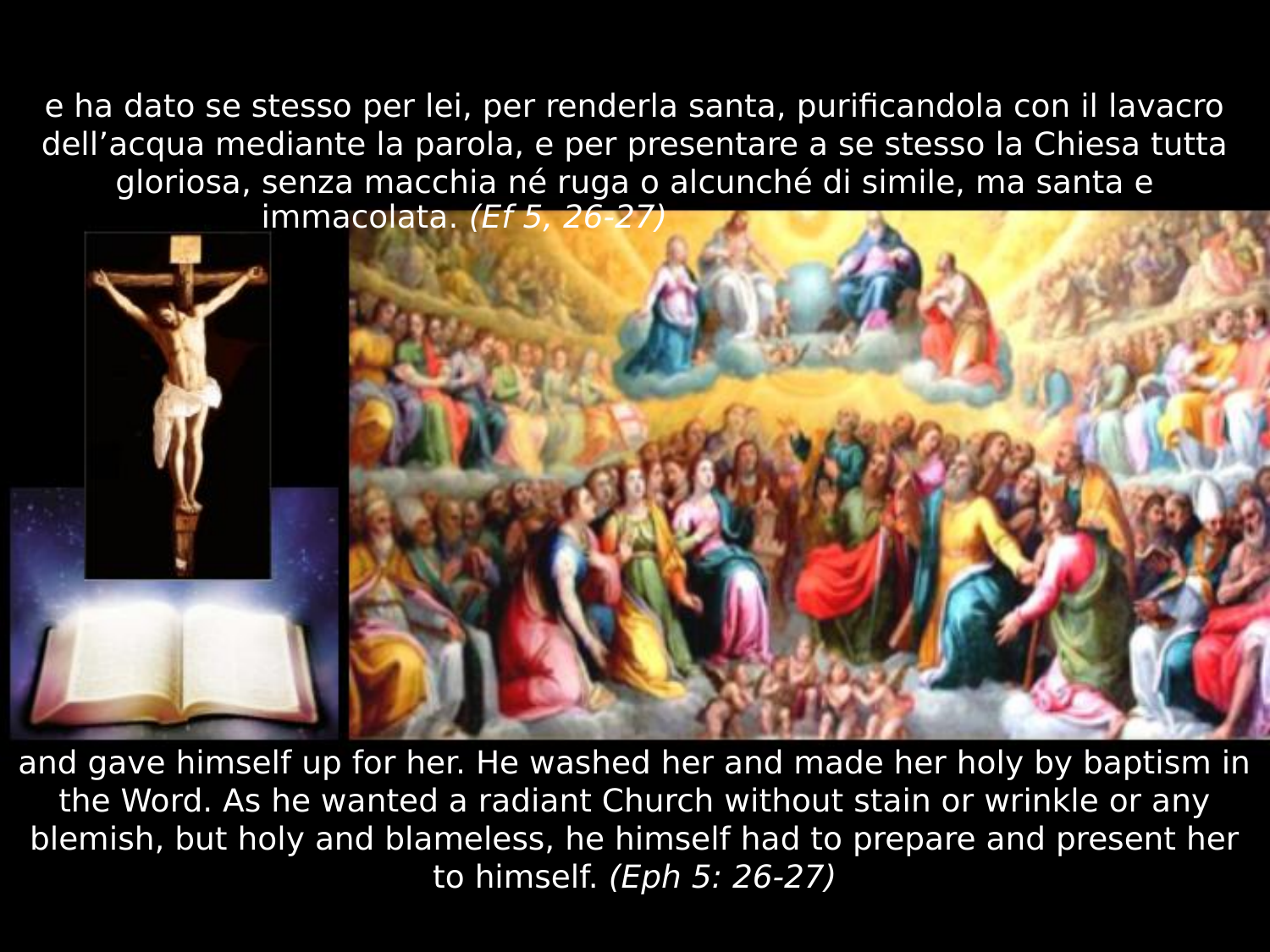

# e ha dato se stesso per lei, per renderla santa, purificandola con il lavacro dell’acqua mediante la parola, e per presentare a se stesso la Chiesa tutta gloriosa, senza macchia né ruga o alcunché di simile, ma santa e
immacolata. (Ef 5, 26-27)
and gave himself up for her. He washed her and made her holy by baptism in the Word. As he wanted a radiant Church without stain or wrinkle or any blemish, but holy and blameless, he himself had to prepare and present her to himself. (Eph 5: 26-27)